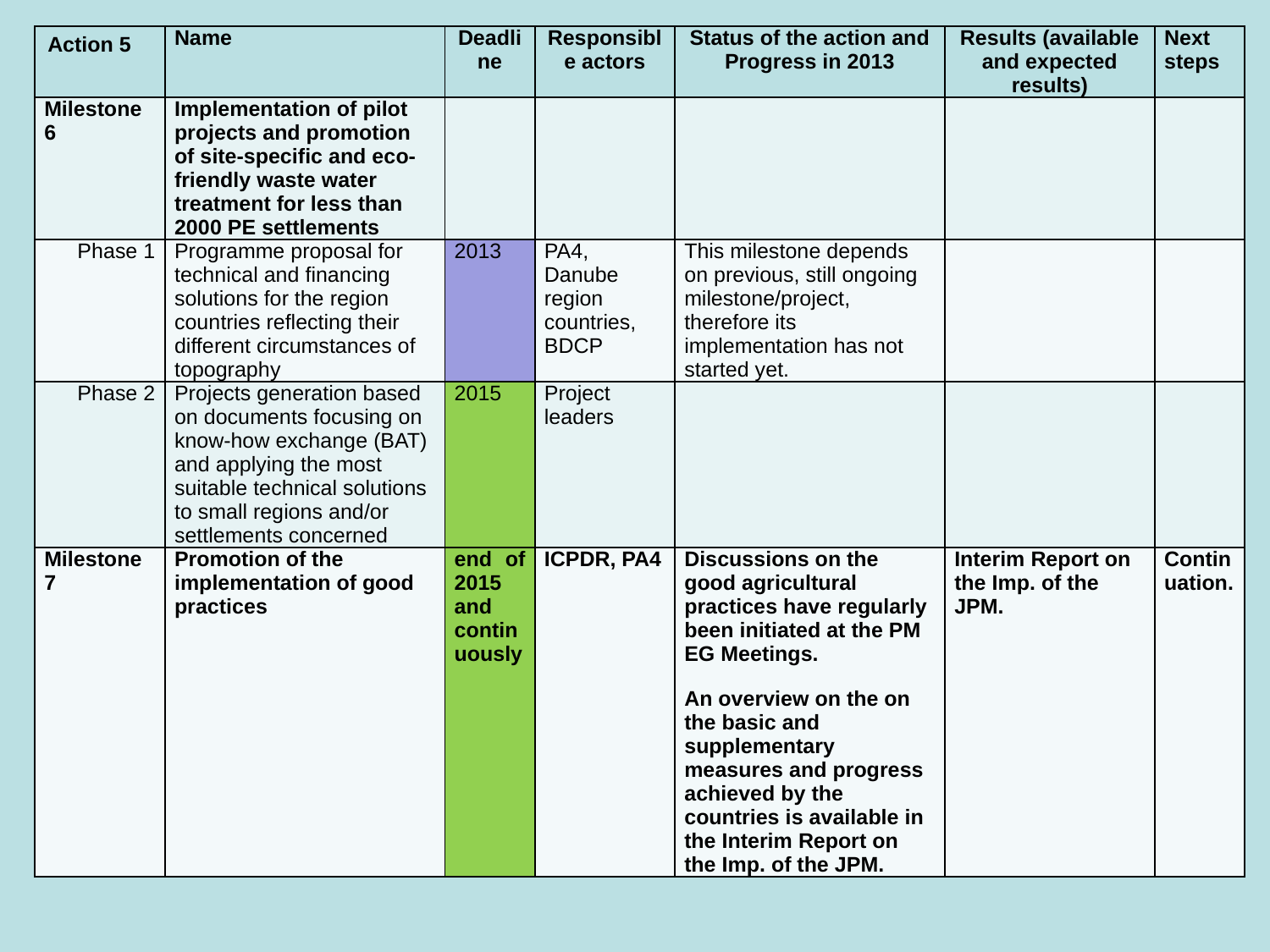

| Action 5 | Name | Deadline | Responsible actors | Status of the action and Progress in 2013 | Results (available and expected results) | Next steps |
| --- | --- | --- | --- | --- | --- | --- |
| Milestone 6 | Implementation of pilot projects and promotion of site-specific and eco-friendly waste water treatment for less than 2000 PE settlements |  |  |  |  |  |
| Phase 1 | Programme proposal for technical and financing solutions for the region countries reflecting their different circumstances of topography | 2013 | PA4, Danube region countries, BDCP | This milestone depends on previous, still ongoing milestone/project, therefore its implementation has not started yet. |  |  |
| Phase 2 | Projects generation based on documents focusing on know-how exchange (BAT) and applying the most suitable technical solutions to small regions and/or settlements concerned | 2015 | Project leaders |  |  |  |
| Milestone 7 | Promotion of the implementation of good practices | end of 2015 and continuously | ICPDR, PA4 | Discussions on the good agricultural practices have regularly been initiated at the PM EG Meetings. An overview on the on the basic and supplementary measures and progress achieved by the countries is available in the Interim Report on the Imp. of the JPM. | Interim Report on the Imp. of the JPM. | Continuation. |
#